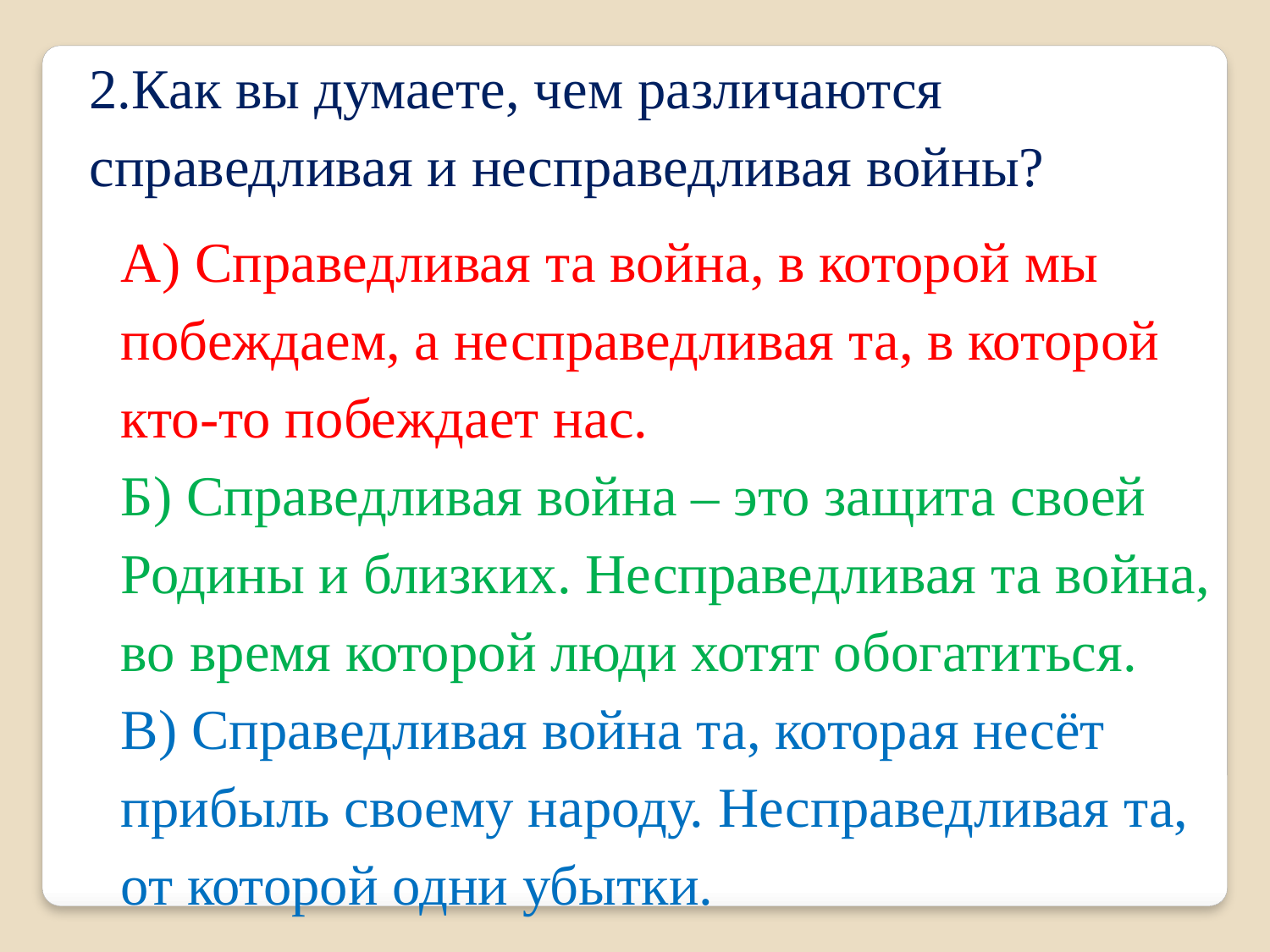

2.Как вы думаете, чем различаются справедливая и несправедливая войны?
А) Справедливая та война, в которой мы побеждаем, а несправедливая та, в которой кто-то побеждает нас.
Б) Справедливая война – это защита своей Родины и близких. Несправедливая та война, во время которой люди хотят обогатиться.
В) Справедливая война та, которая несёт прибыль своему народу. Несправедливая та, от которой одни убытки.